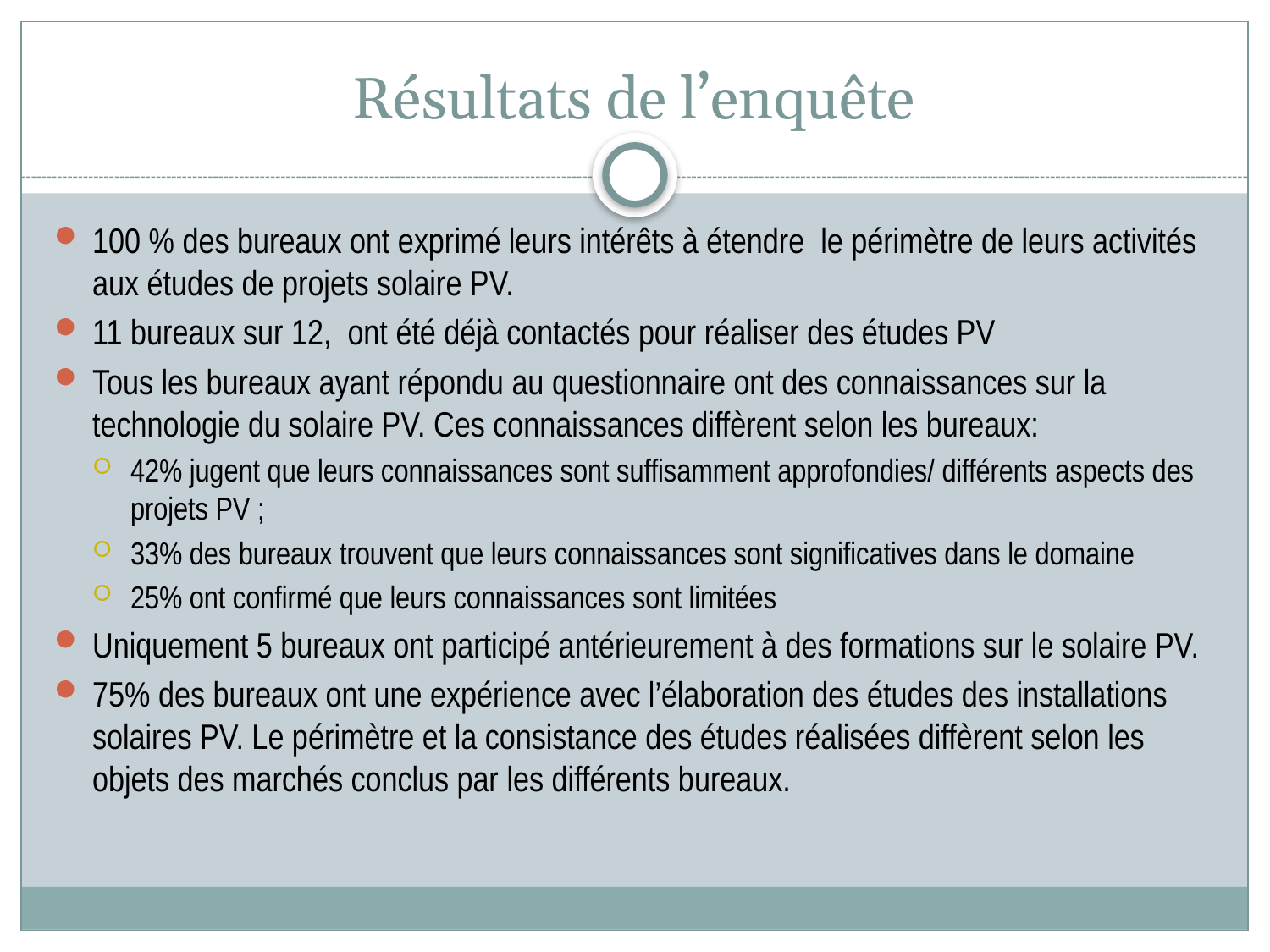

# Résultats de l’enquête
100 % des bureaux ont exprimé leurs intérêts à étendre  le périmètre de leurs activités aux études de projets solaire PV.
11 bureaux sur 12,  ont été déjà contactés pour réaliser des études PV
Tous les bureaux ayant répondu au questionnaire ont des connaissances sur la technologie du solaire PV. Ces connaissances diffèrent selon les bureaux:
42% jugent que leurs connaissances sont suffisamment approfondies/ différents aspects des projets PV ;
33% des bureaux trouvent que leurs connaissances sont significatives dans le domaine
25% ont confirmé que leurs connaissances sont limitées
Uniquement 5 bureaux ont participé antérieurement à des formations sur le solaire PV.
75% des bureaux ont une expérience avec l’élaboration des études des installations solaires PV. Le périmètre et la consistance des études réalisées diffèrent selon les objets des marchés conclus par les différents bureaux.